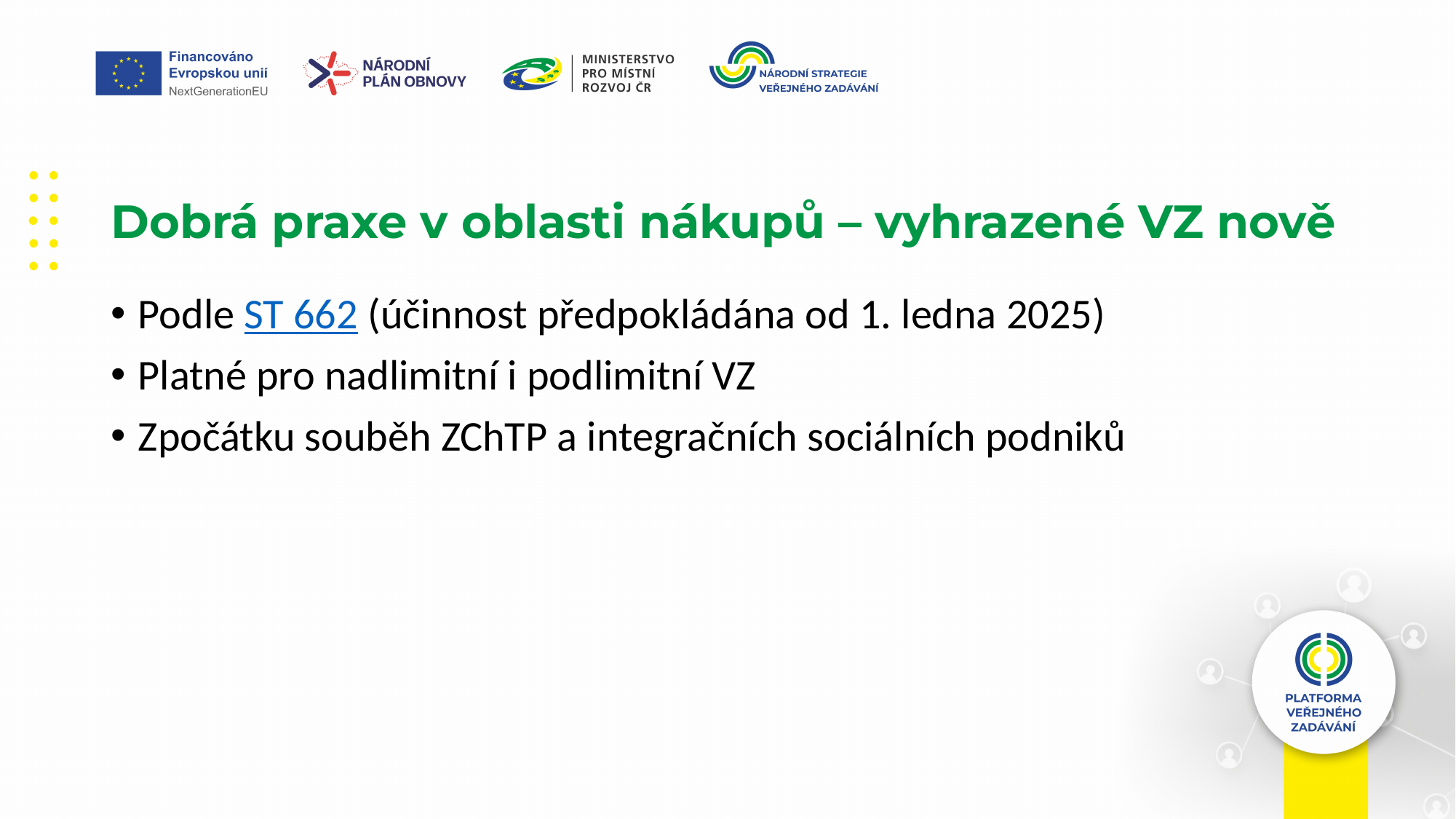

# Dobrá praxe v oblasti nákupů – vyhrazené VZ nově
Podle ST 662 (účinnost předpokládána od 1. ledna 2025)
Platné pro nadlimitní i podlimitní VZ
Zpočátku souběh ZChTP a integračních sociálních podniků